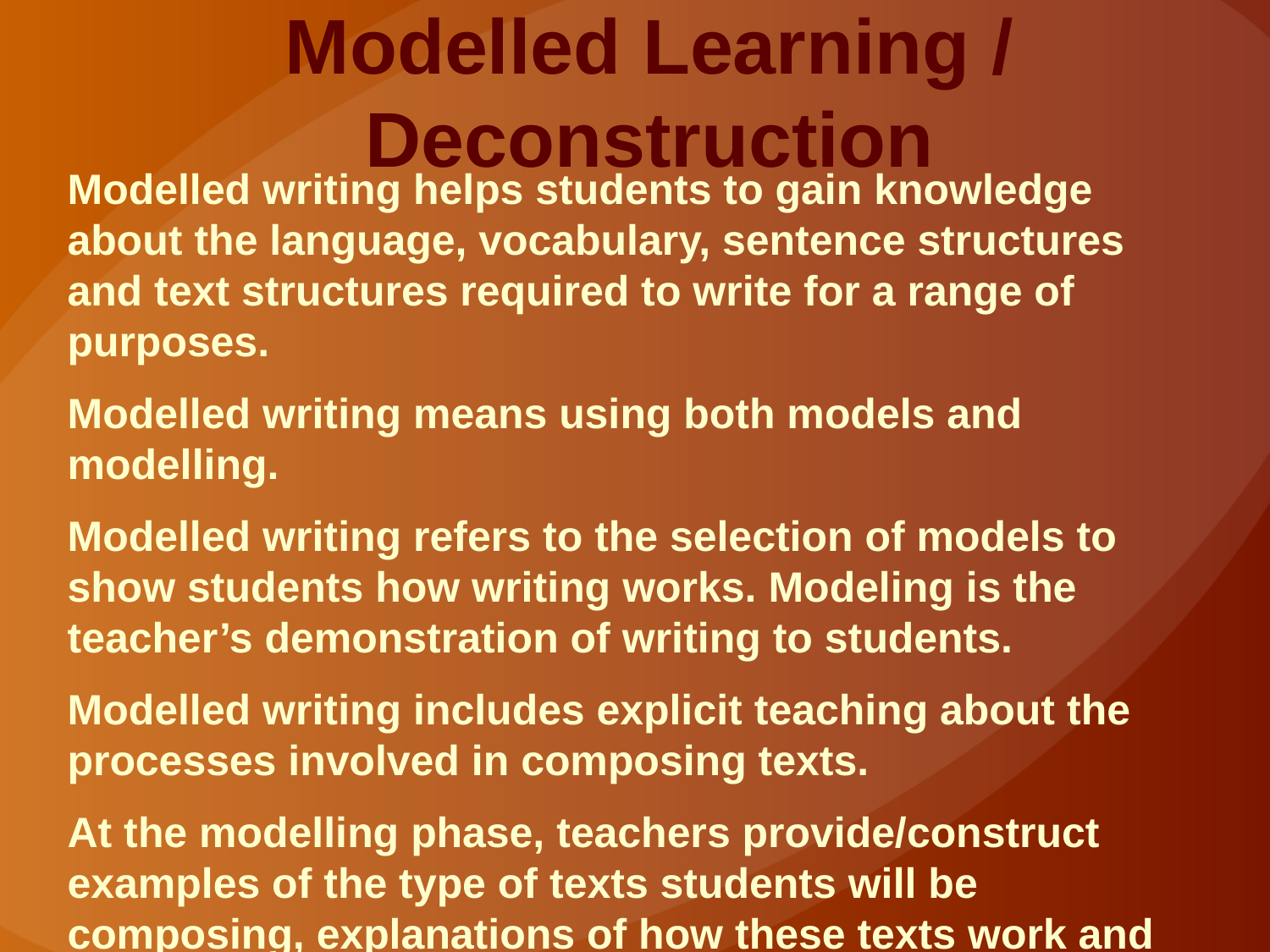

Modelled Learning / Deconstruction
Modelled writing helps students to gain knowledge about the language, vocabulary, sentence structures and text structures required to write for a range of purposes.
Modelled writing means using both models and modelling.
Modelled writing refers to the selection of models to show students how writing works. Modeling is the teacher’s demonstration of writing to students.
Modelled writing includes explicit teaching about the processes involved in composing texts.
At the modelling phase, teachers provide/construct examples of the type of texts students will be composing, explanations of how these texts work and structured demonstrations  of what efficient writers know and do.